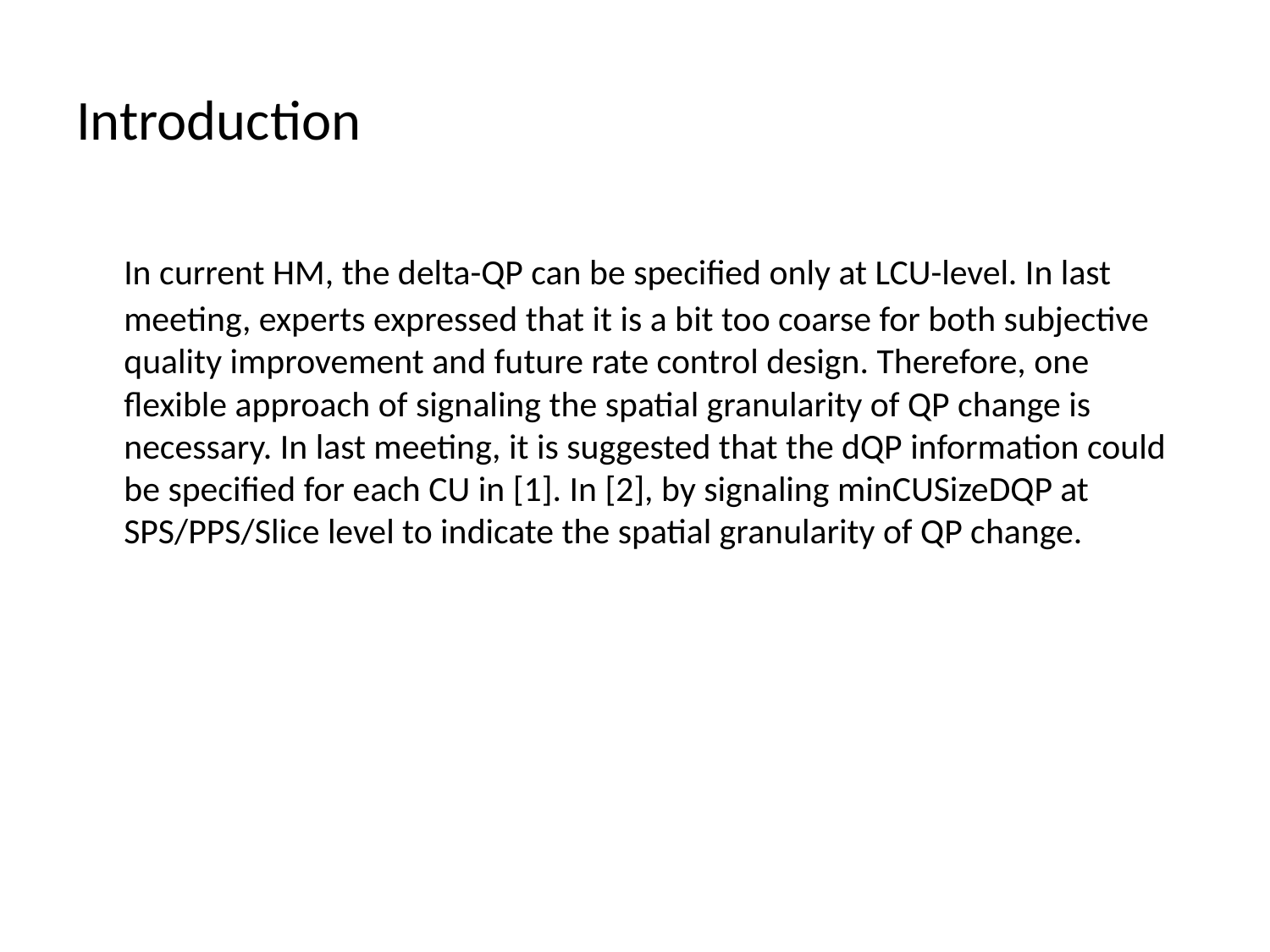

# Introduction
	In current HM, the delta-QP can be specified only at LCU-level. In last meeting, experts expressed that it is a bit too coarse for both subjective quality improvement and future rate control design. Therefore, one flexible approach of signaling the spatial granularity of QP change is necessary. In last meeting, it is suggested that the dQP information could be specified for each CU in [1]. In [2], by signaling minCUSizeDQP at SPS/PPS/Slice level to indicate the spatial granularity of QP change.